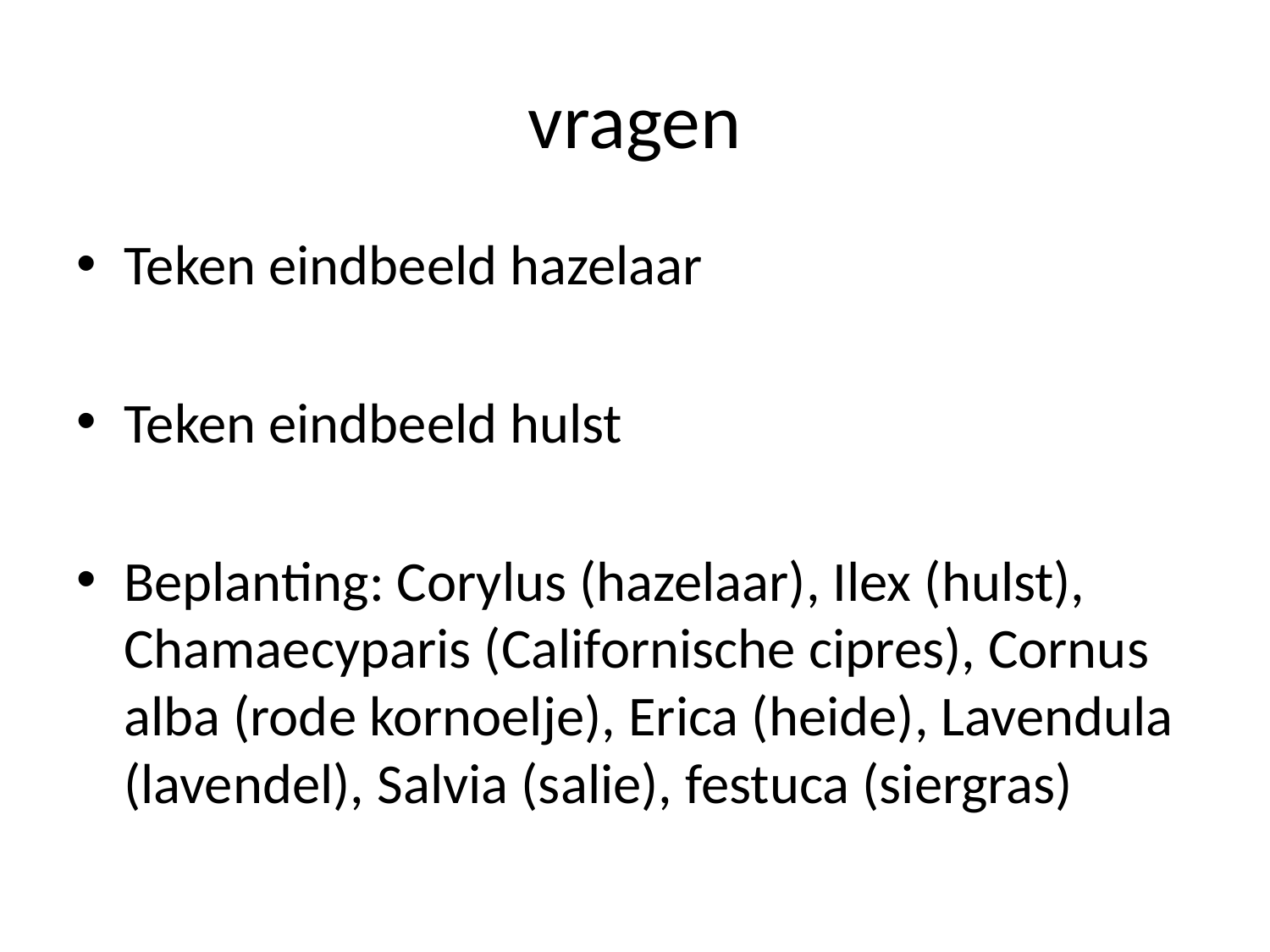

# vragen
Teken eindbeeld hazelaar

Teken eindbeeld hulst

Beplanting: Corylus (hazelaar), Ilex (hulst), Chamaecyparis (Californische cipres), Cornus alba (rode kornoelje), Erica (heide), Lavendula (lavendel), Salvia (salie), festuca (siergras)